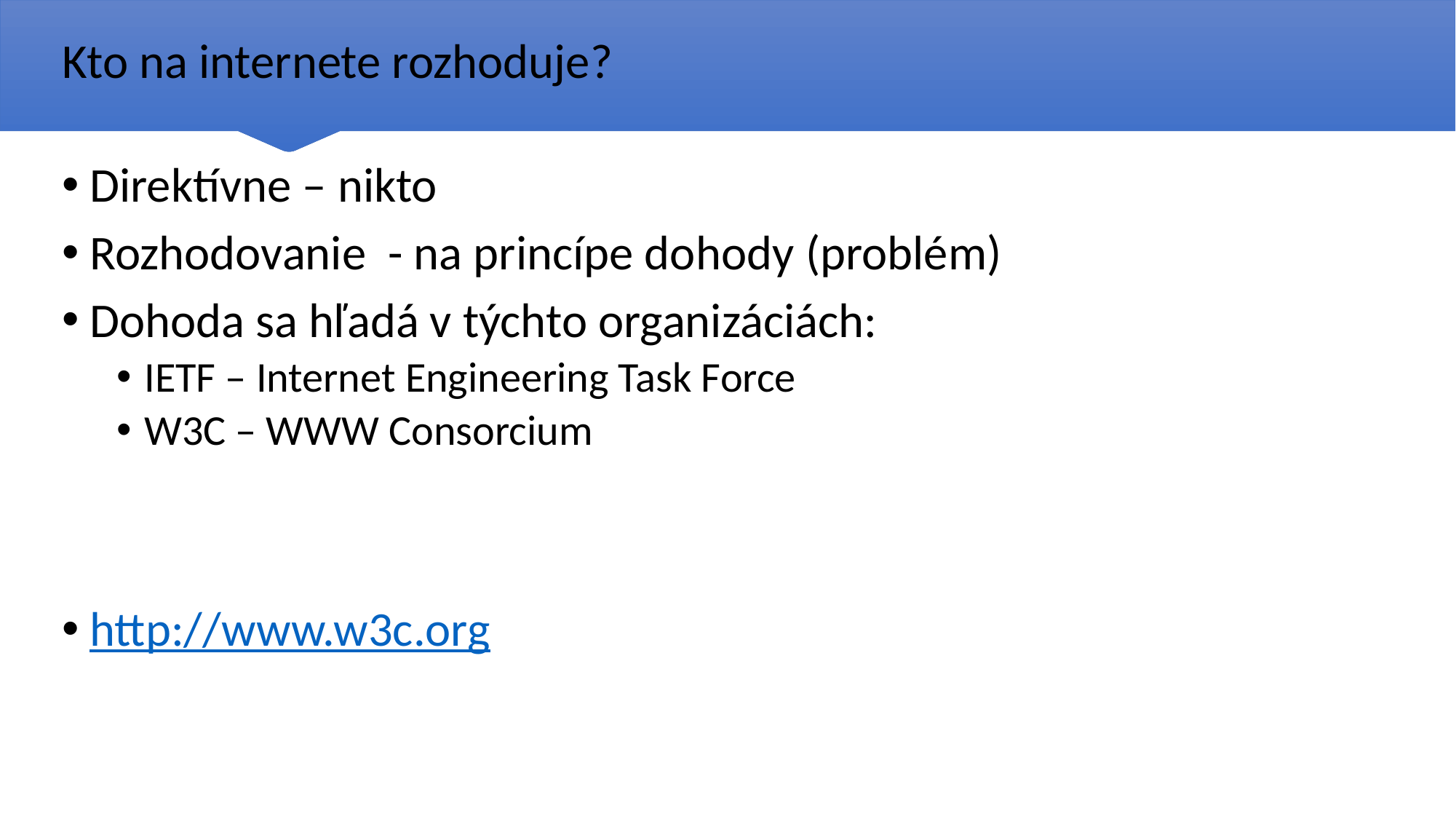

# Kto na internete rozhoduje?
Direktívne – nikto
Rozhodovanie  - na princípe dohody (problém)
Dohoda sa hľadá v týchto organizáciách:
IETF – Internet Engineering Task Force
W3C – WWW Consorcium

http://www.w3c.org